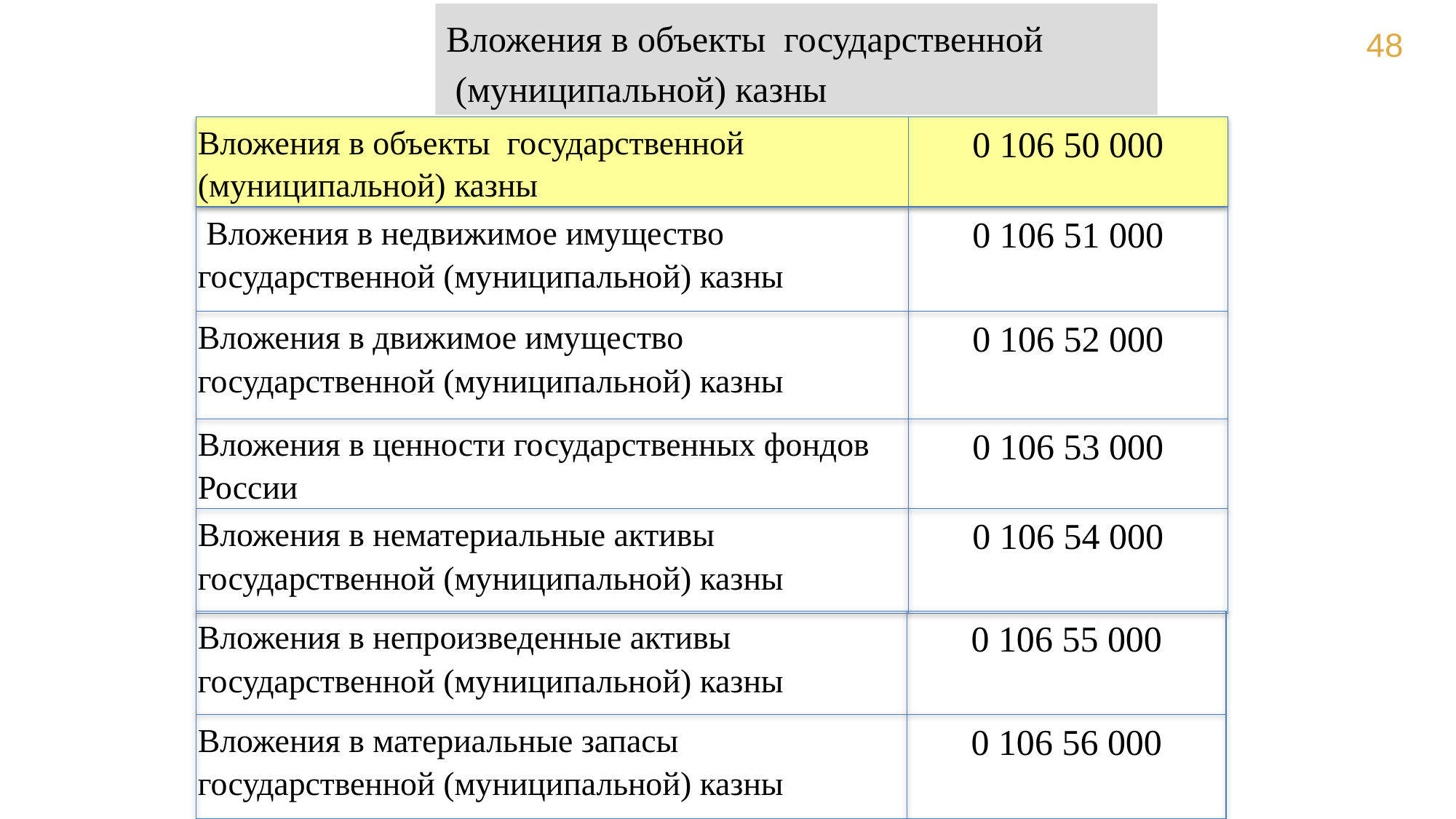

Вложения в объекты  государственной
 (муниципальной) казны
| Вложения в объекты государственной (муниципальной) казны | 0 106 50 000 |
| --- | --- |
| Вложения в недвижимое имущество государственной (муниципальной) казны | 0 106 51 000 |
| Вложения в движимое имущество государственной (муниципальной) казны | 0 106 52 000 |
| Вложения в ценности государственных фондов России | 0 106 53 000 |
| Вложения в нематериальные активы государственной (муниципальной) казны | 0 106 54 000 |
| Вложения в непроизведенные активы государственной (муниципальной) казны | 0 106 55 000 |
| --- | --- |
| Вложения в материальные запасы государственной (муниципальной) казны | 0 106 56 000 |